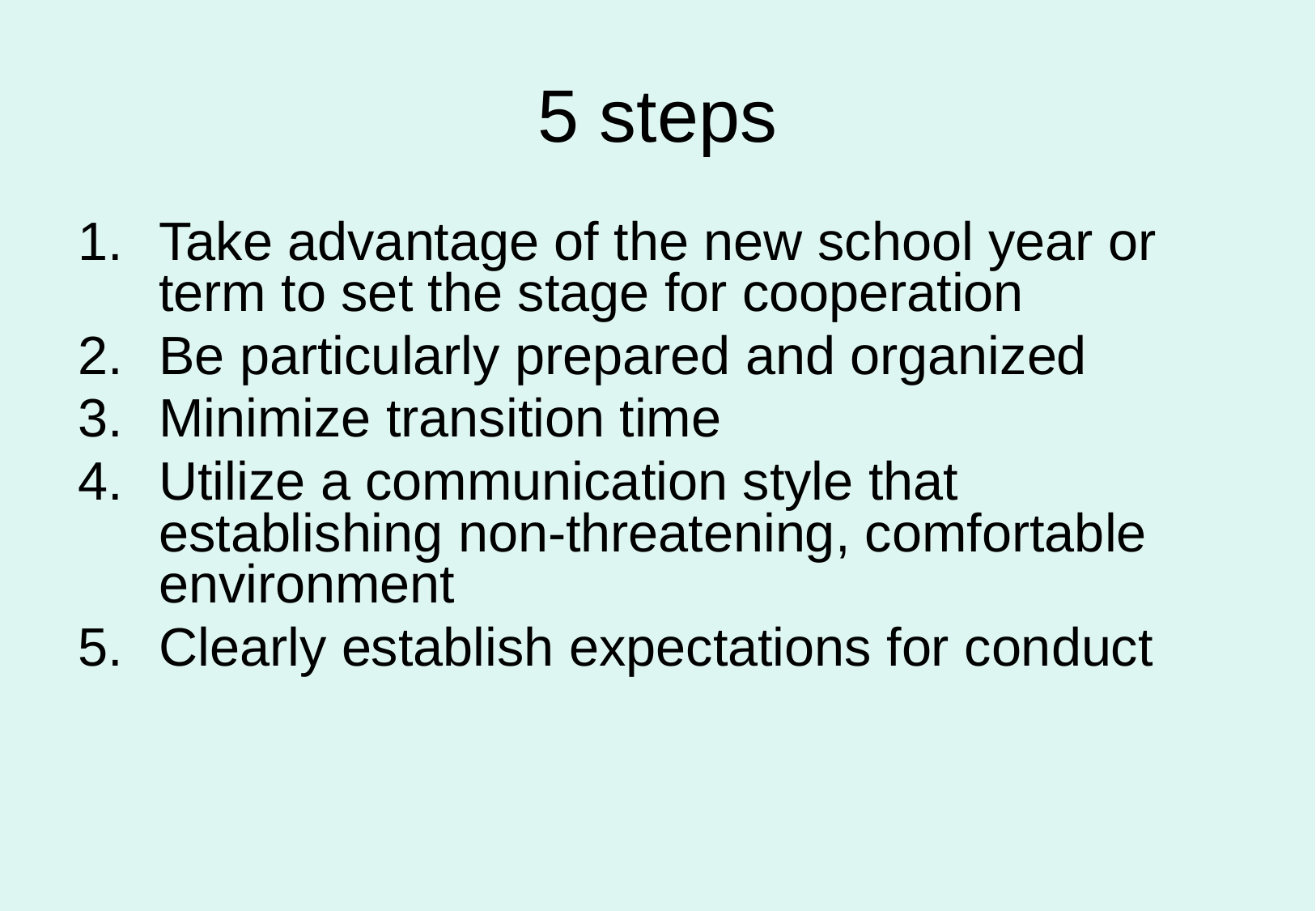

# 5 steps
Take advantage of the new school year or term to set the stage for cooperation
Be particularly prepared and organized
Minimize transition time
Utilize a communication style that establishing non-threatening, comfortable environment
Clearly establish expectations for conduct